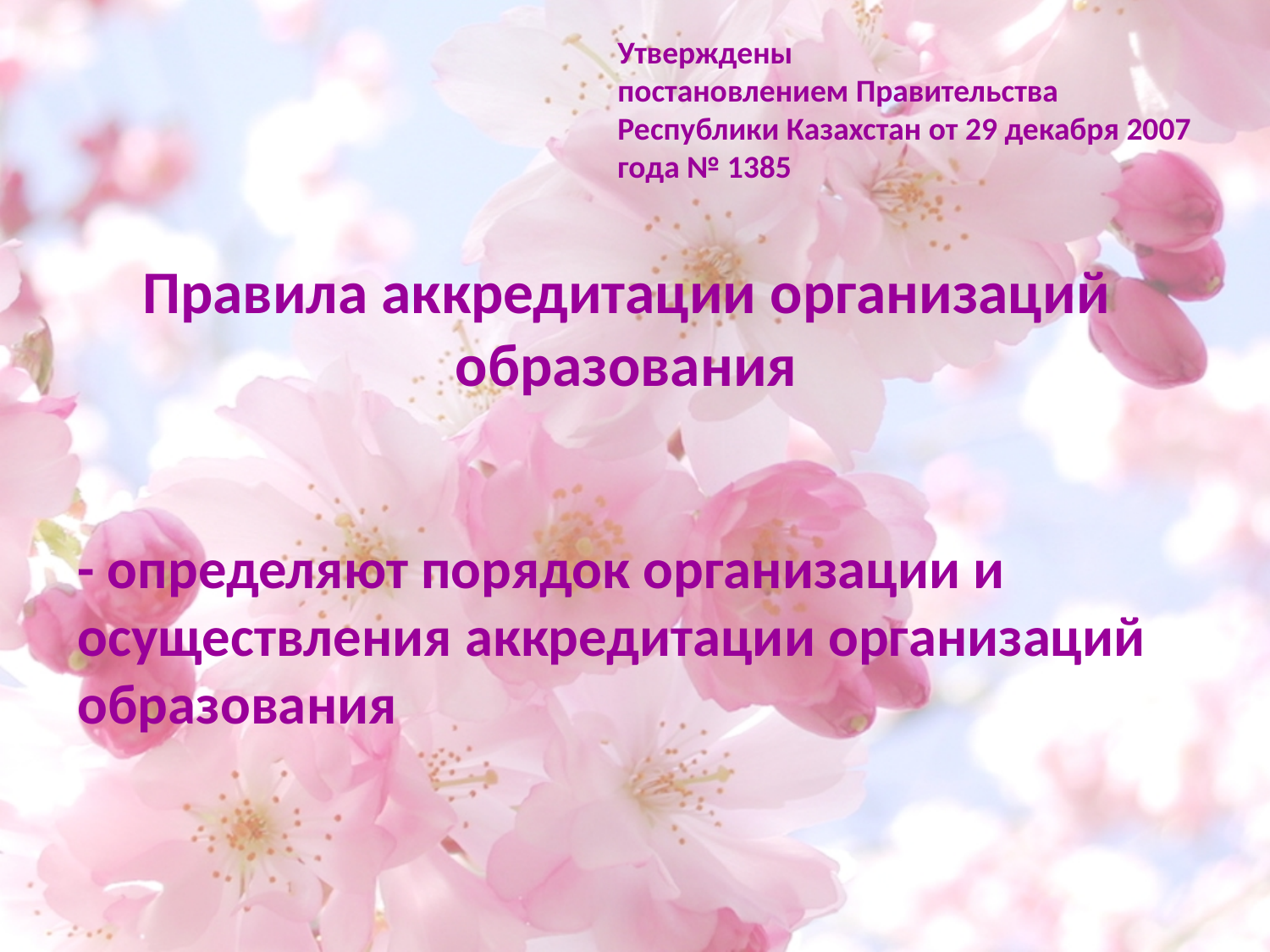

Утверждены
постановлением Правительства Республики Казахстан от 29 декабря 2007 года № 1385
# Правила аккредитации организаций образования
- определяют порядок организации и осуществления аккредитации организаций образования